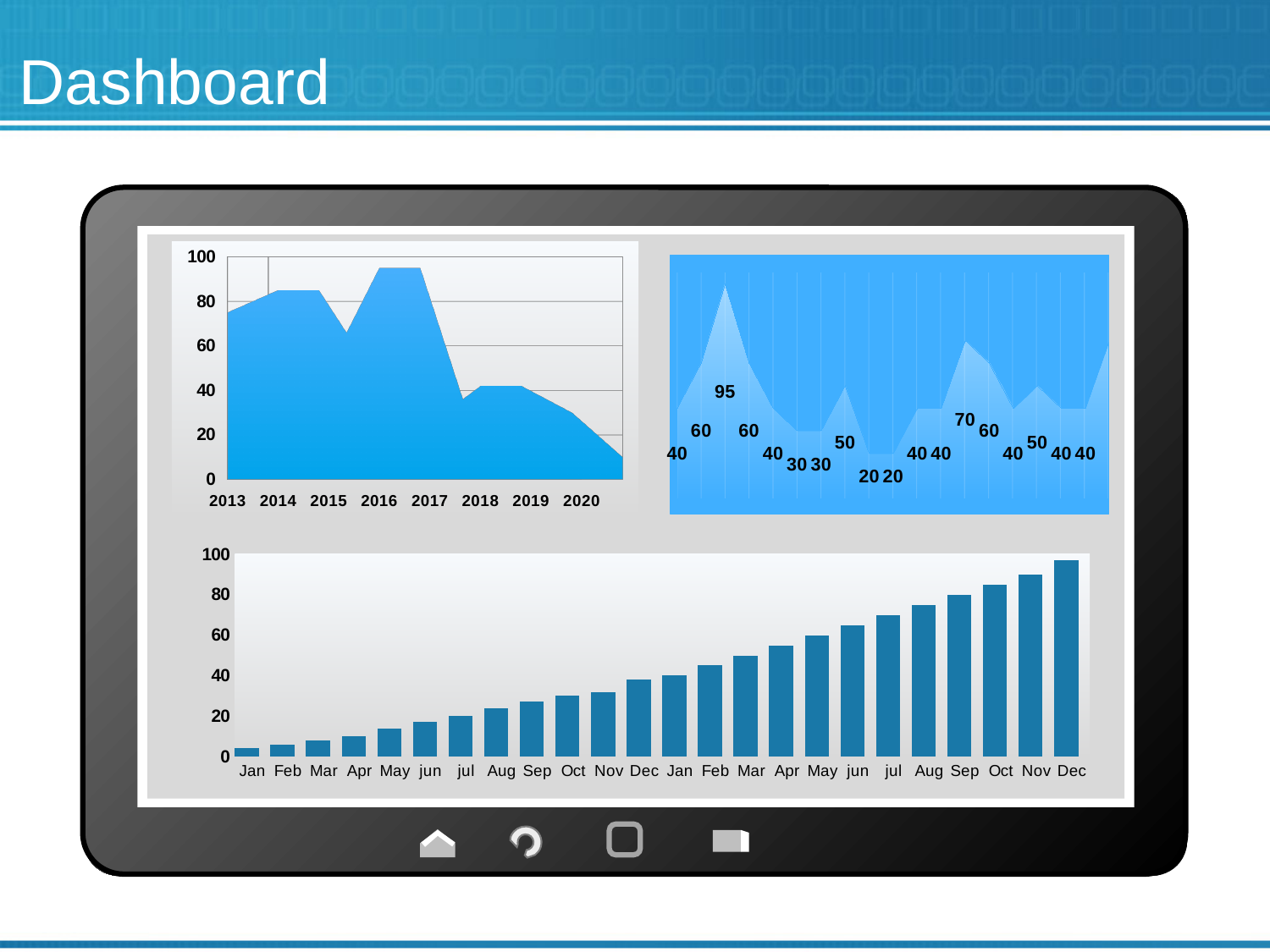

Dashboard

[unsupported chart]

### Chart

| Category | Series 1 |
|---|---|
| 40913 | 40.0 |
| 41280 | 60.0 |
| 41646 | 95.0 |
| 42012 | 60.0 |
| 42378 | 40.0 |
| 42744 | 30.0 |
| 43110 | 30.0 |
| 43476 | 50.0 |
| 43842 | 20.0 |
| 44209 | 20.0 |
| 44575 | 40.0 |
| 44941 | 40.0 |
| 45307 | 70.0 |
| 45674 | 60.0 |
| 46040 | 40.0 |
| 46406 | 50.0 |
| 46772 | 40.0 |
| 47139 | 40.0 |
| 47505 | 70.0 |

### Chart

| Category | Series 1 | Series 2 | Series 3 |
|---|---|---|---|
| Jan | 4.0 | None | None |
| Feb | 6.0 | None | None |
| Mar | 8.0 | None | None |
| Apr | 10.0 | None | None |
| May | 14.0 | None | None |
| jun | 17.0 | None | None |
| jul | 20.0 | None | None |
| Aug | 24.0 | None | None |
| Sep | 27.0 | None | None |
| Oct | 30.0 | None | None |
| Nov | 32.0 | None | None |
| Dec | 38.0 | None | None |
| Jan | 40.0 | None | None |
| Feb | 45.0 | None | None |
| Mar | 50.0 | None | None |
| Apr | 55.0 | None | None |
| May | 60.0 | None | None |
| jun | 65.0 | None | None |
| jul | 70.0 | None | None |
| Aug | 75.0 | None | None |
| Sep | 80.0 | None | None |
| Oct | 85.0 | None | None |
| Nov | 90.0 | None | None |
| Dec | 97.0 | None | None |